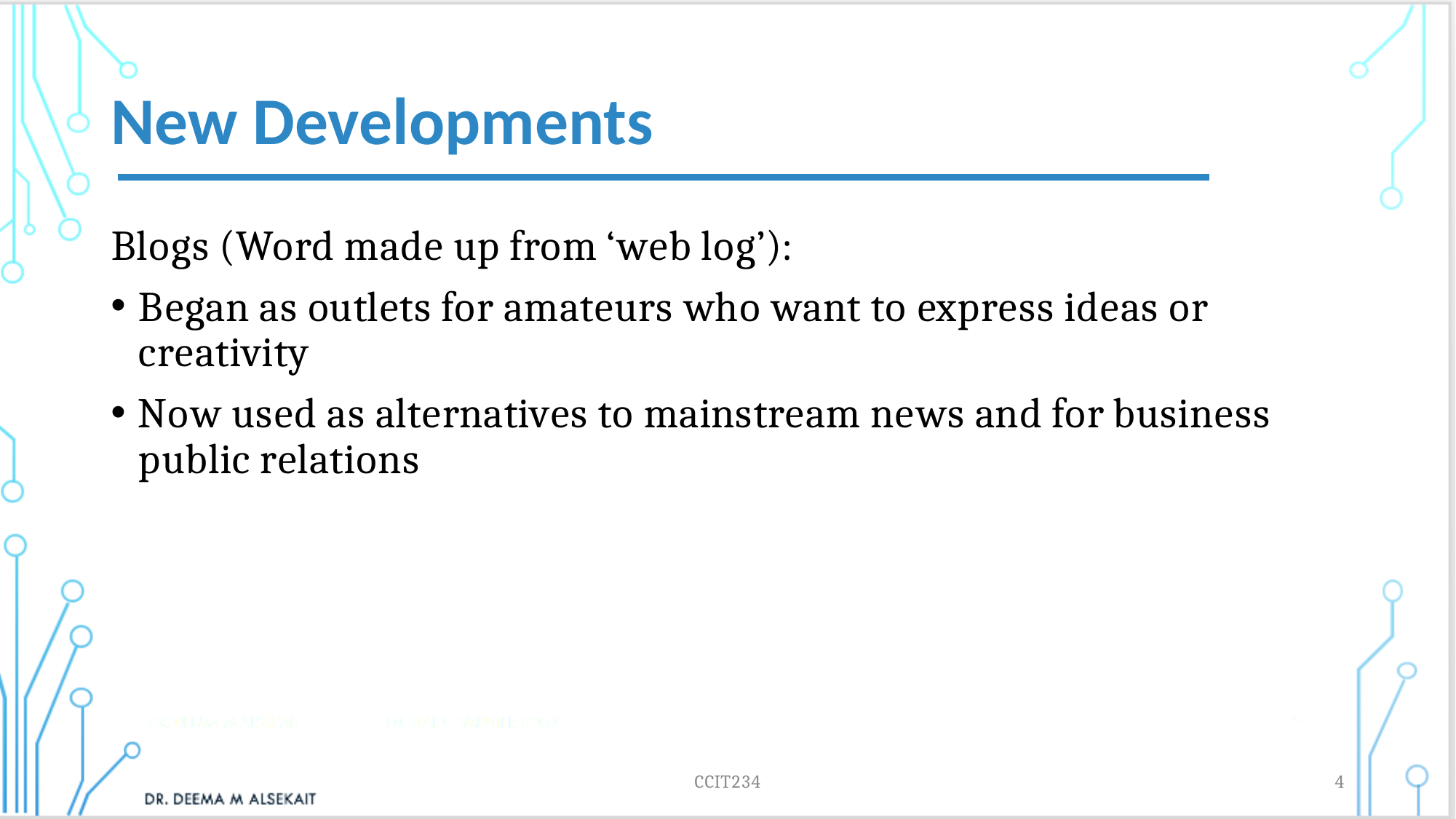

# New Developments
Blogs (Word made up from ‘web log’):
Began as outlets for amateurs who want to express ideas or creativity
Now used as alternatives to mainstream news and for business public relations

CCIT234
4